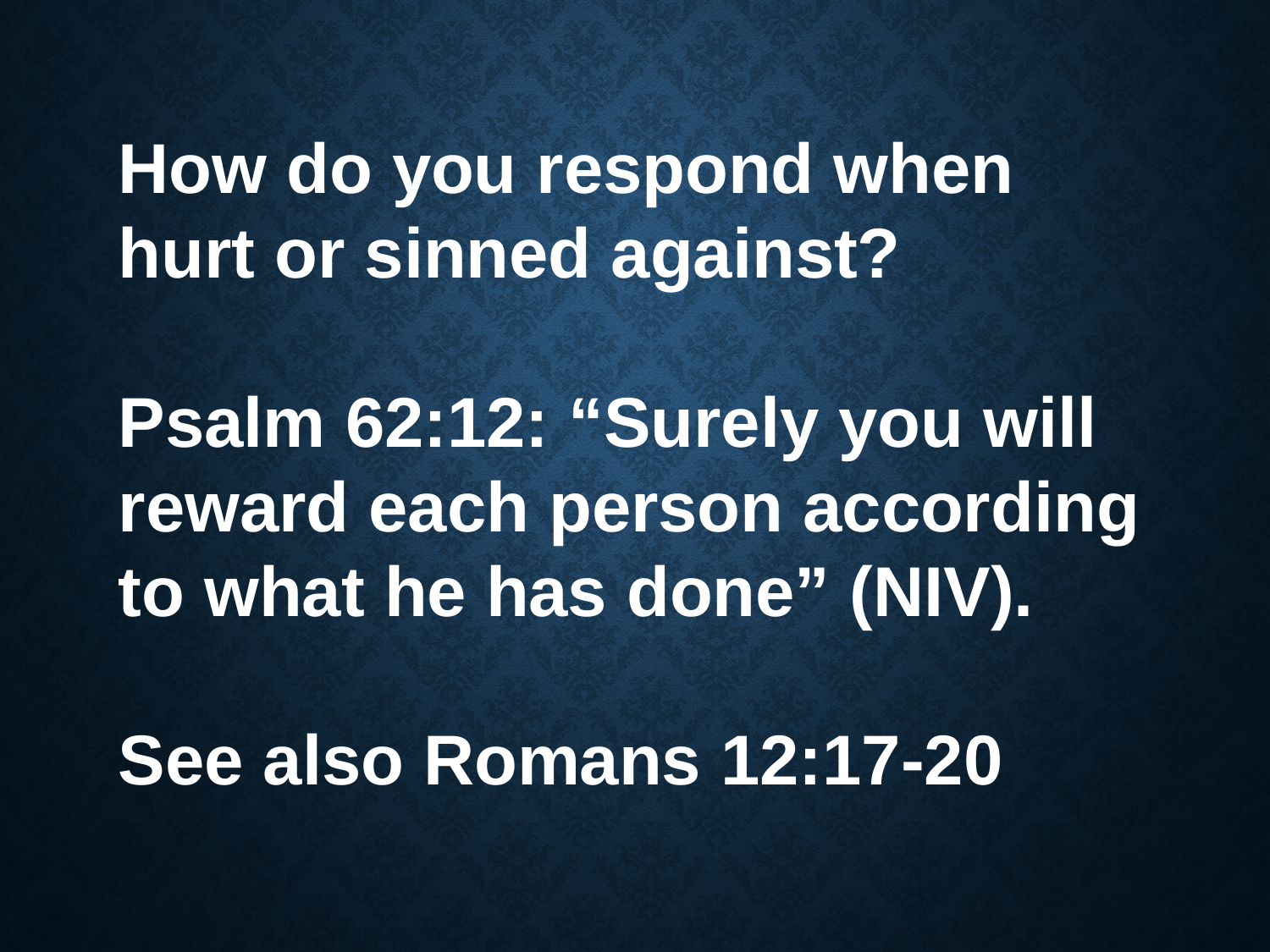

How do you respond when  hurt or sinned against?

Psalm 62:12: “Surely you will reward each person according to what he has done” (NIV).

See also Romans 12:17-20